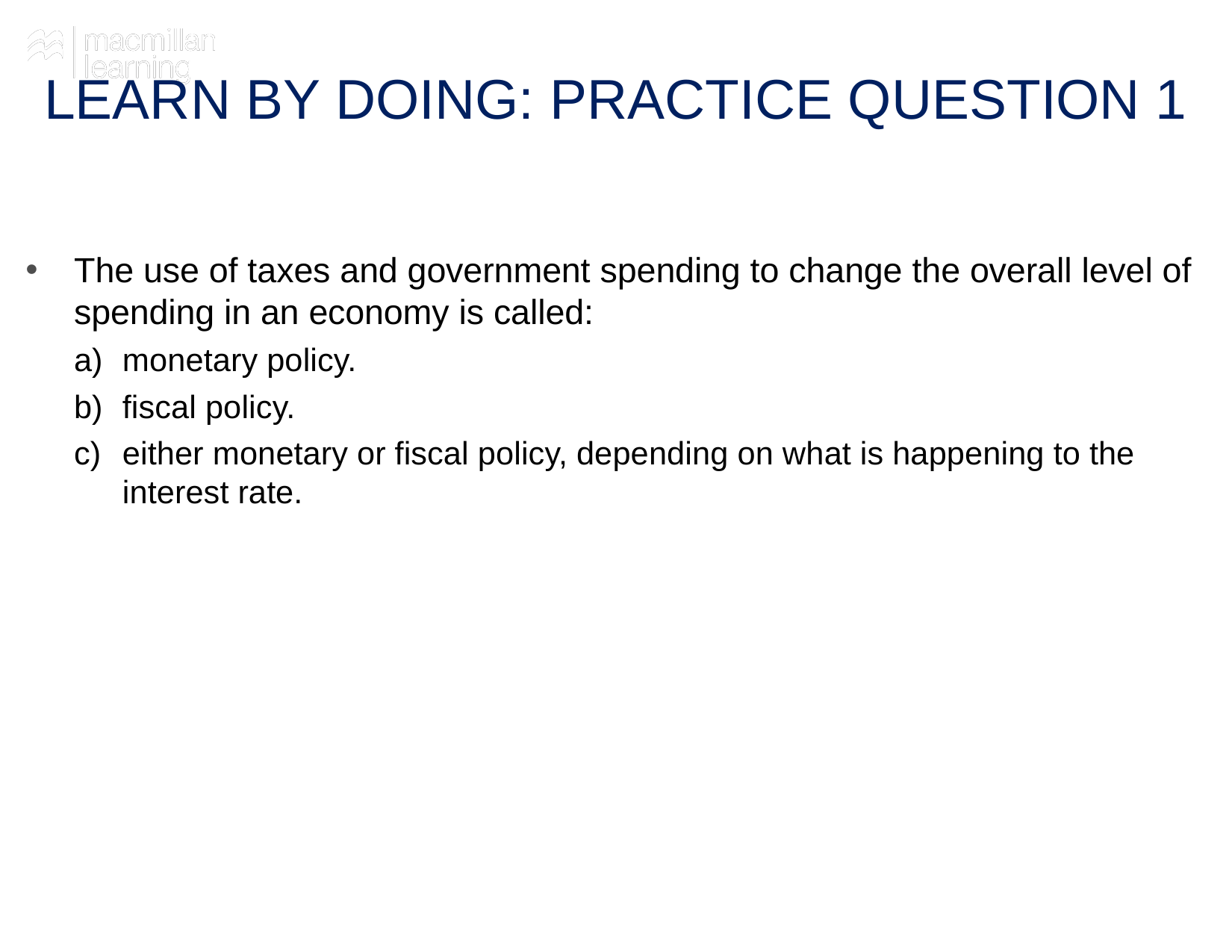

# LEARN BY DOING: PRACTICE QUESTION 1
The use of taxes and government spending to change the overall level of spending in an economy is called:
monetary policy.
fiscal policy.
either monetary or fiscal policy, depending on what is happening to the interest rate.